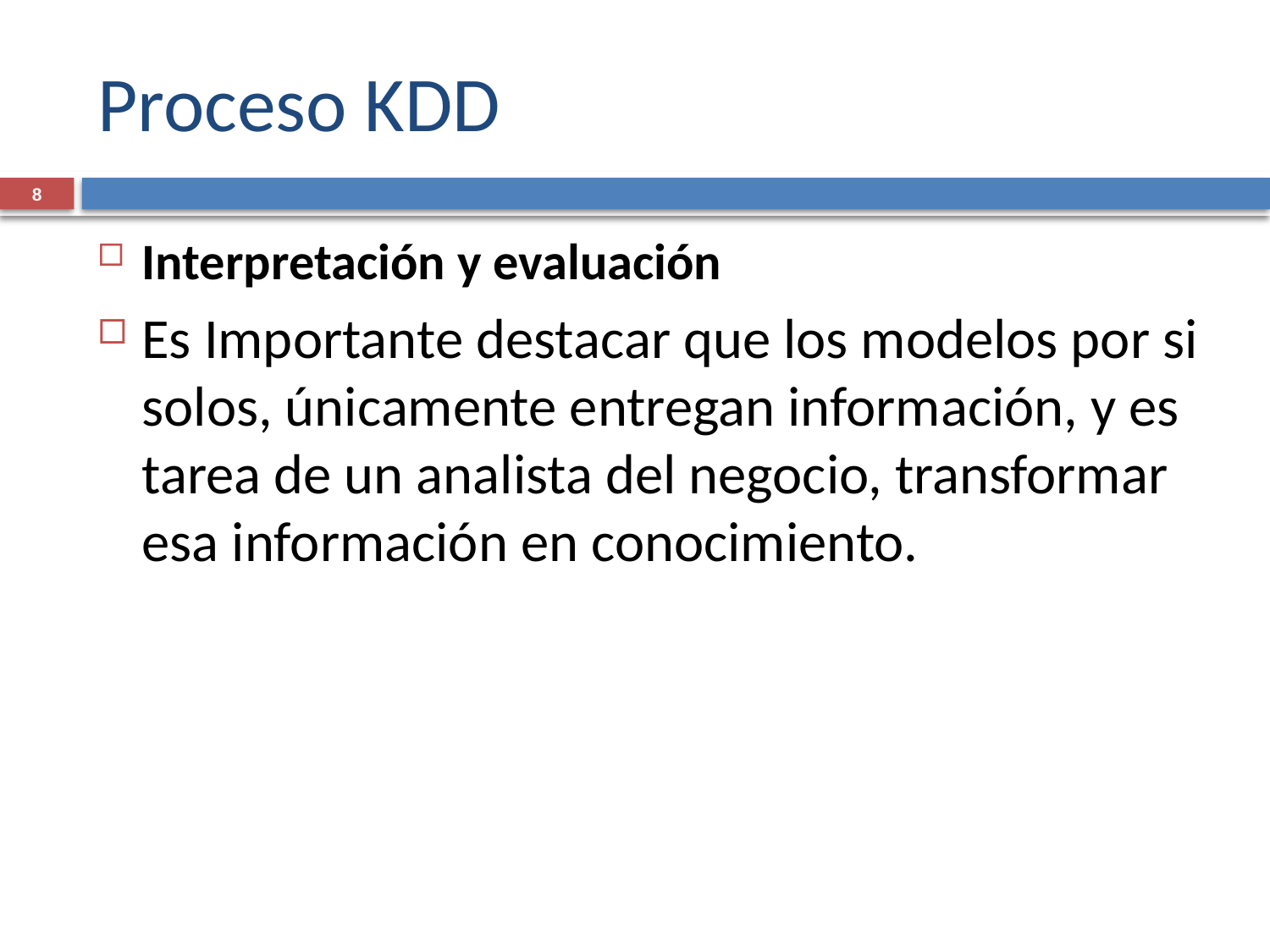

# Proceso KDD
8
Interpretación y evaluación
Es Importante destacar que los modelos por si solos, únicamente entregan información, y es tarea de un analista del negocio, transformar esa información en conocimiento.